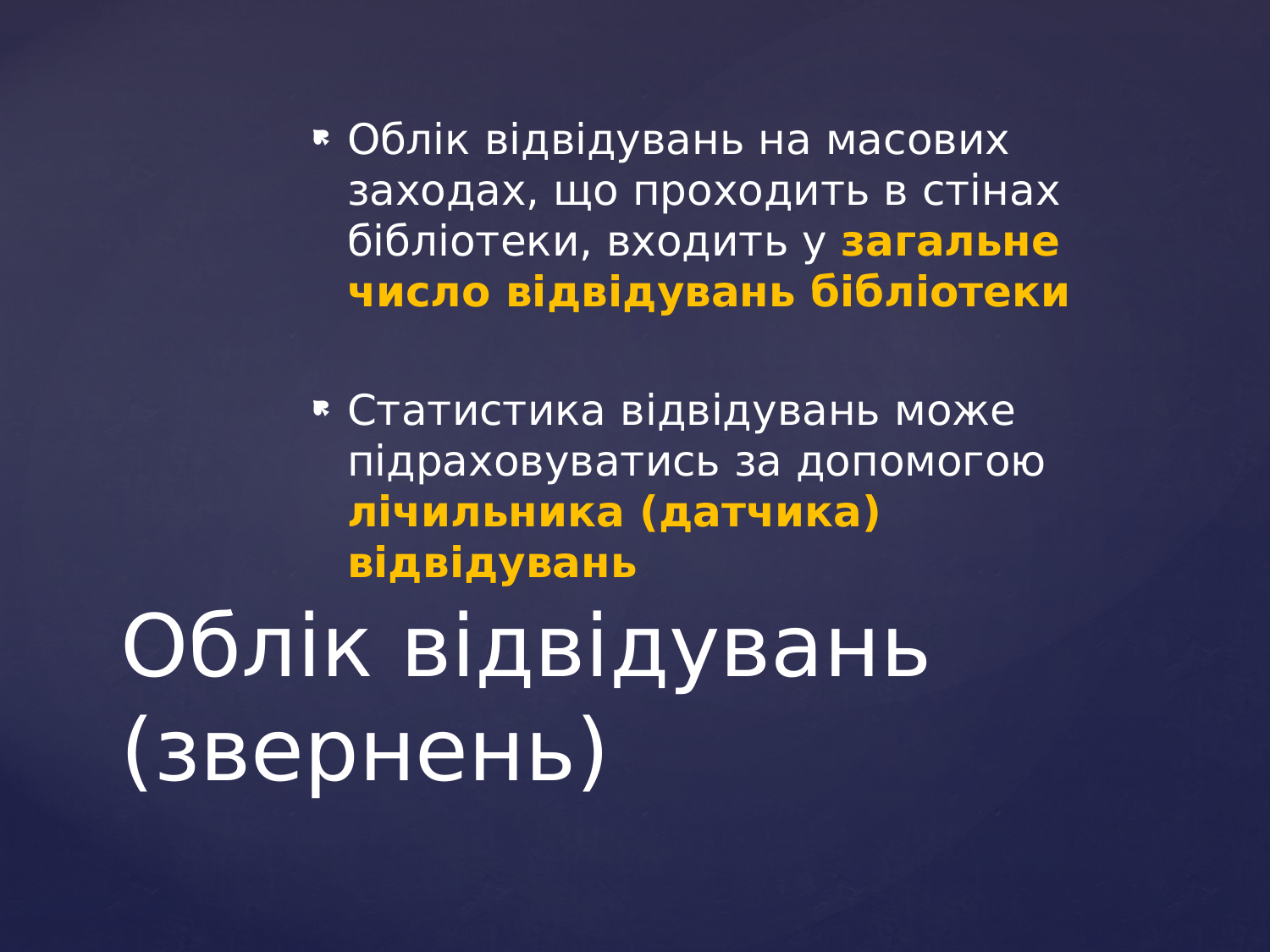

Облік відвідувань на масових заходах, що проходить в стінах бібліотеки, входить у загальне число відвідувань бібліотеки

Статистика відвідувань може підраховуватись за допомогою лічильника (датчика) відвідувань
# Облік відвідувань (звернень)